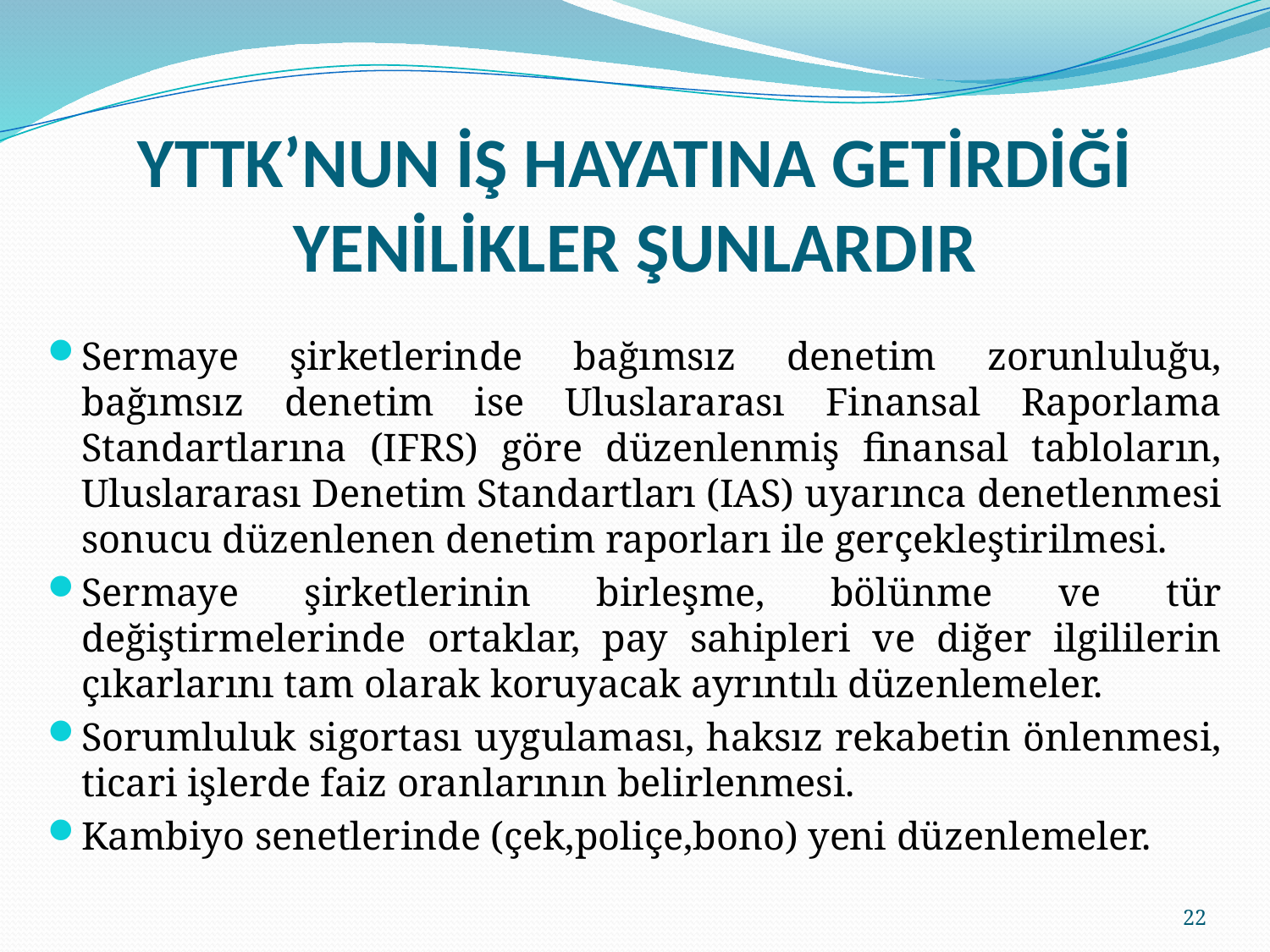

# YTTK’NUN İŞ HAYATINA GETİRDİĞİ YENİLİKLER ŞUNLARDIR
Sermaye şirketlerinde bağımsız denetim zorunluluğu, bağımsız denetim ise Uluslararası Finansal Raporlama Standartlarına (IFRS) göre düzenlenmiş finansal tabloların, Uluslararası Denetim Standartları (IAS) uyarınca denetlenmesi sonucu düzenlenen denetim raporları ile gerçekleştirilmesi.
Sermaye şirketlerinin birleşme, bölünme ve tür değiştirmelerinde ortaklar, pay sahipleri ve diğer ilgililerin çıkarlarını tam olarak koruyacak ayrıntılı düzenlemeler.
Sorumluluk sigortası uygulaması, haksız rekabetin önlenmesi, ticari işlerde faiz oranlarının belirlenmesi.
Kambiyo senetlerinde (çek,poliçe,bono) yeni düzenlemeler.

22